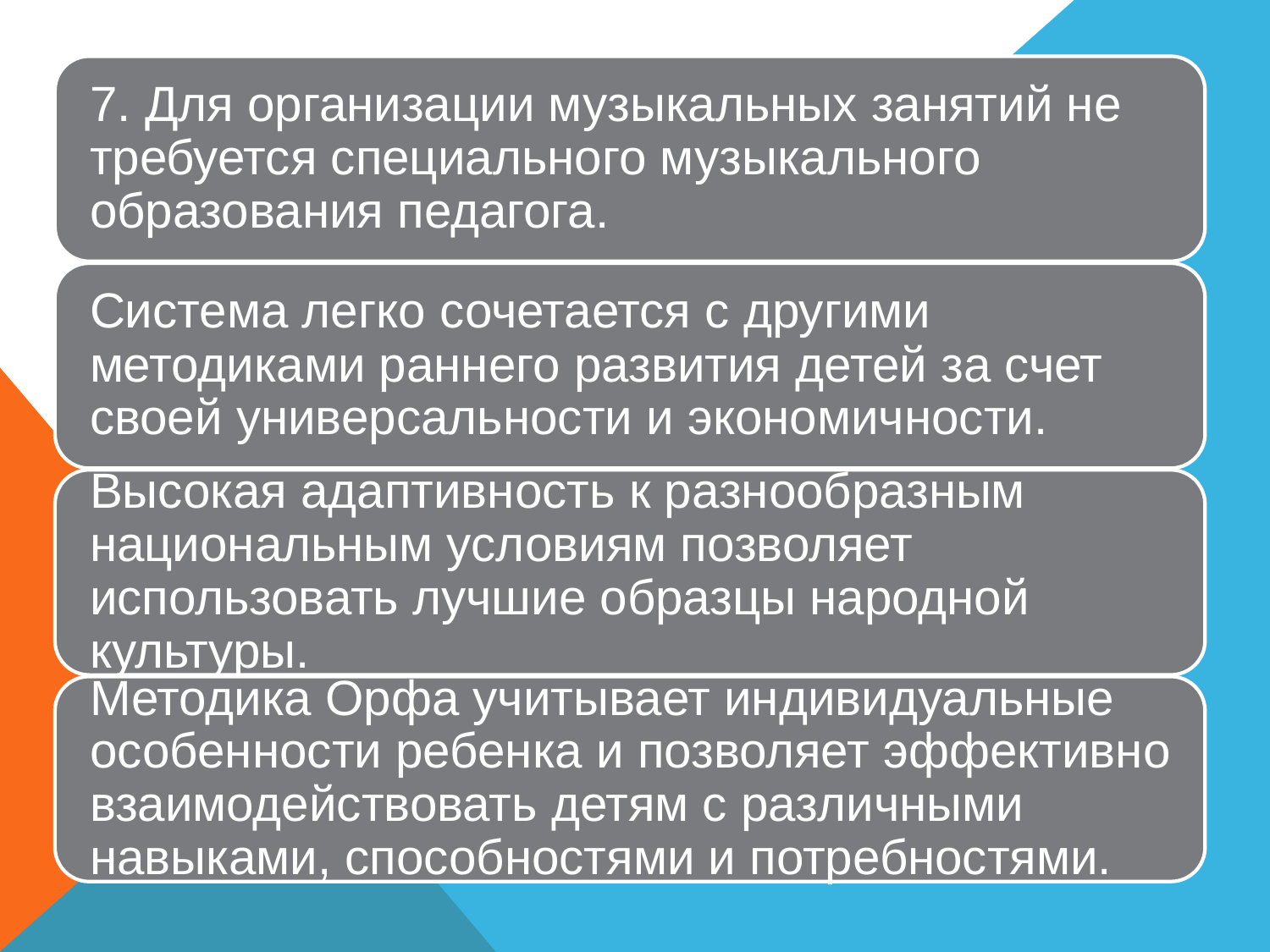

7. Для организации музыкальных занятий не требуется специального музыкального образования педагога.
Система легко сочетается с другими методиками раннего развития детей за счет своей универсальности и экономичности.
Высокая адаптивность к разнообразным национальным условиям позволяет использовать лучшие образцы народной культуры.
Методика Орфа учитывает индивидуальные особенности ребенка и позволяет эффективно взаимодействовать детям с различными навыками, способностями и потребностями.